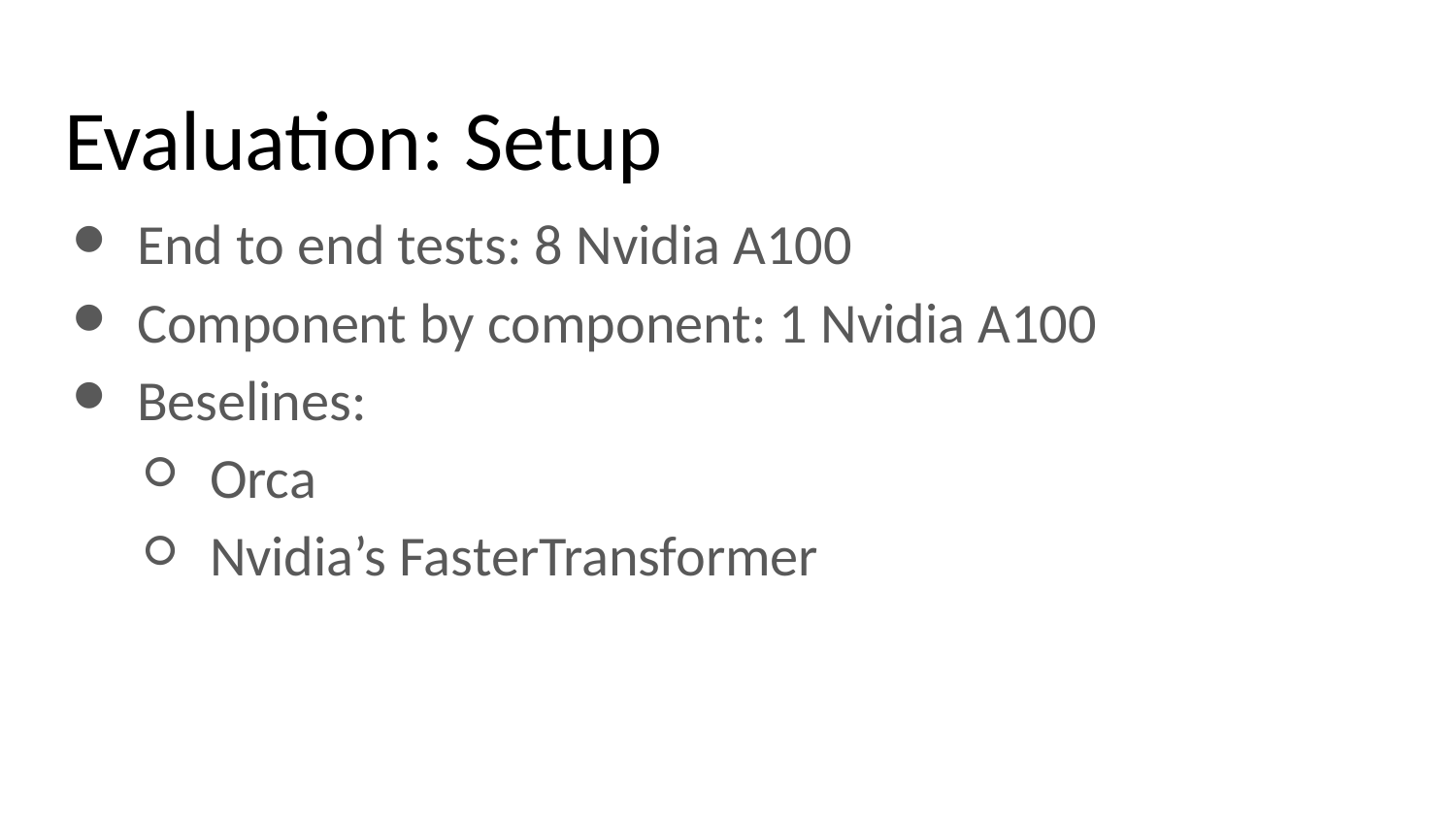

# Evaluation: Setup
End to end tests: 8 Nvidia A100
Component by component: 1 Nvidia A100
Beselines:
Orca
Nvidia’s FasterTransformer